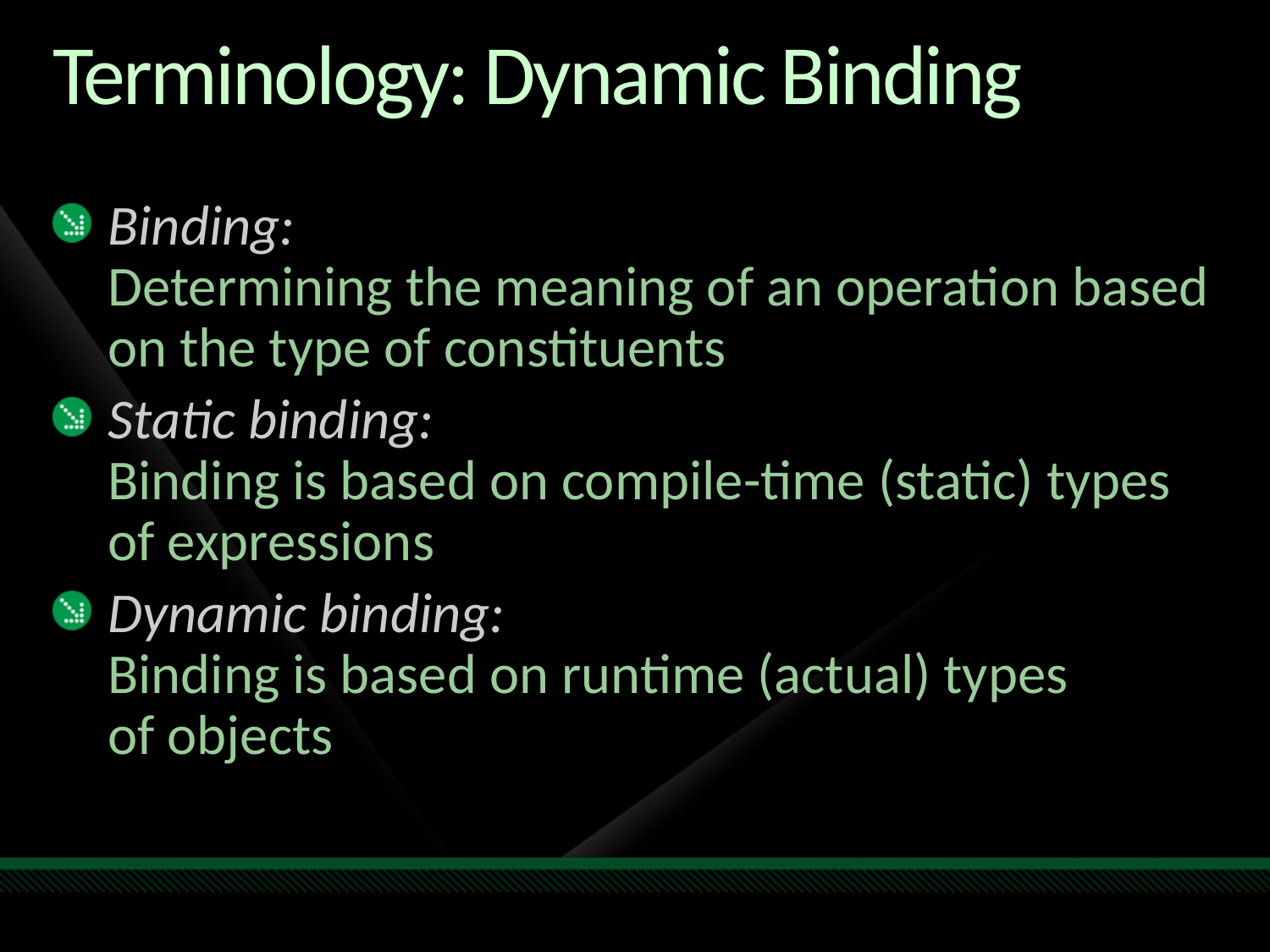

# Terminology: Dynamic Binding
Binding:
Determining the meaning of an operation based on the type of constituents
Static binding:
Binding is based on compile-time (static) types of expressions
Dynamic binding:
Binding is based on runtime (actual) types
of objects